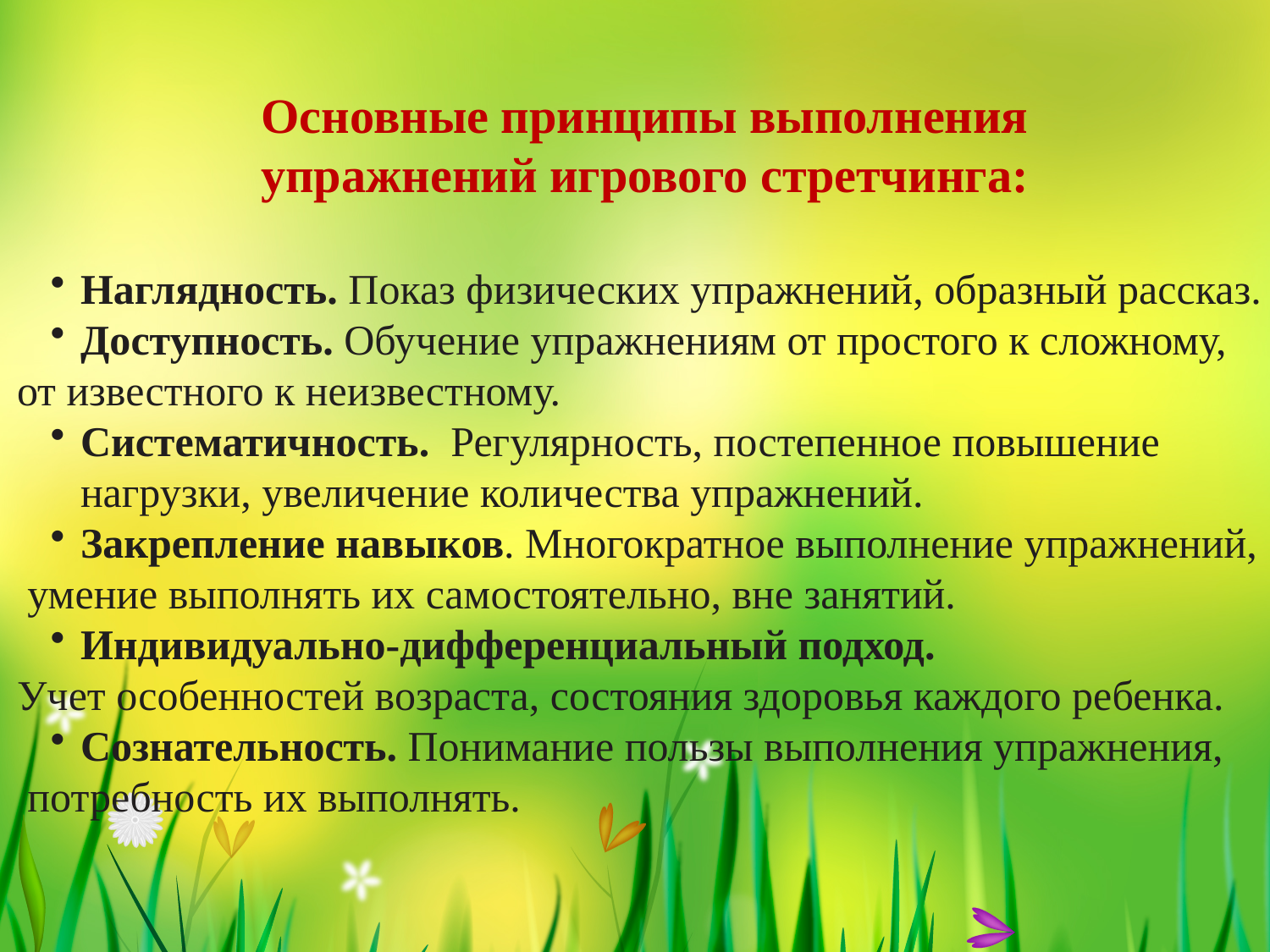

Основные принципы выполнения
упражнений игрового стретчинга:

Наглядность. Показ физических упражнений, образный рассказ.
Доступность. Обучение упражнениям от простого к сложному,
от известного к неизвестному.
Систематичность.  Регулярность, постепенное повышение
нагрузки, увеличение количества упражнений.
Закрепление навыков. Многократное выполнение упражнений,
 умение выполнять их самостоятельно, вне занятий.
Индивидуально-дифференциальный подход.
Учет особенностей возраста, состояния здоровья каждого ребенка.
Сознательность. Понимание пользы выполнения упражнения,
 потребность их выполнять.